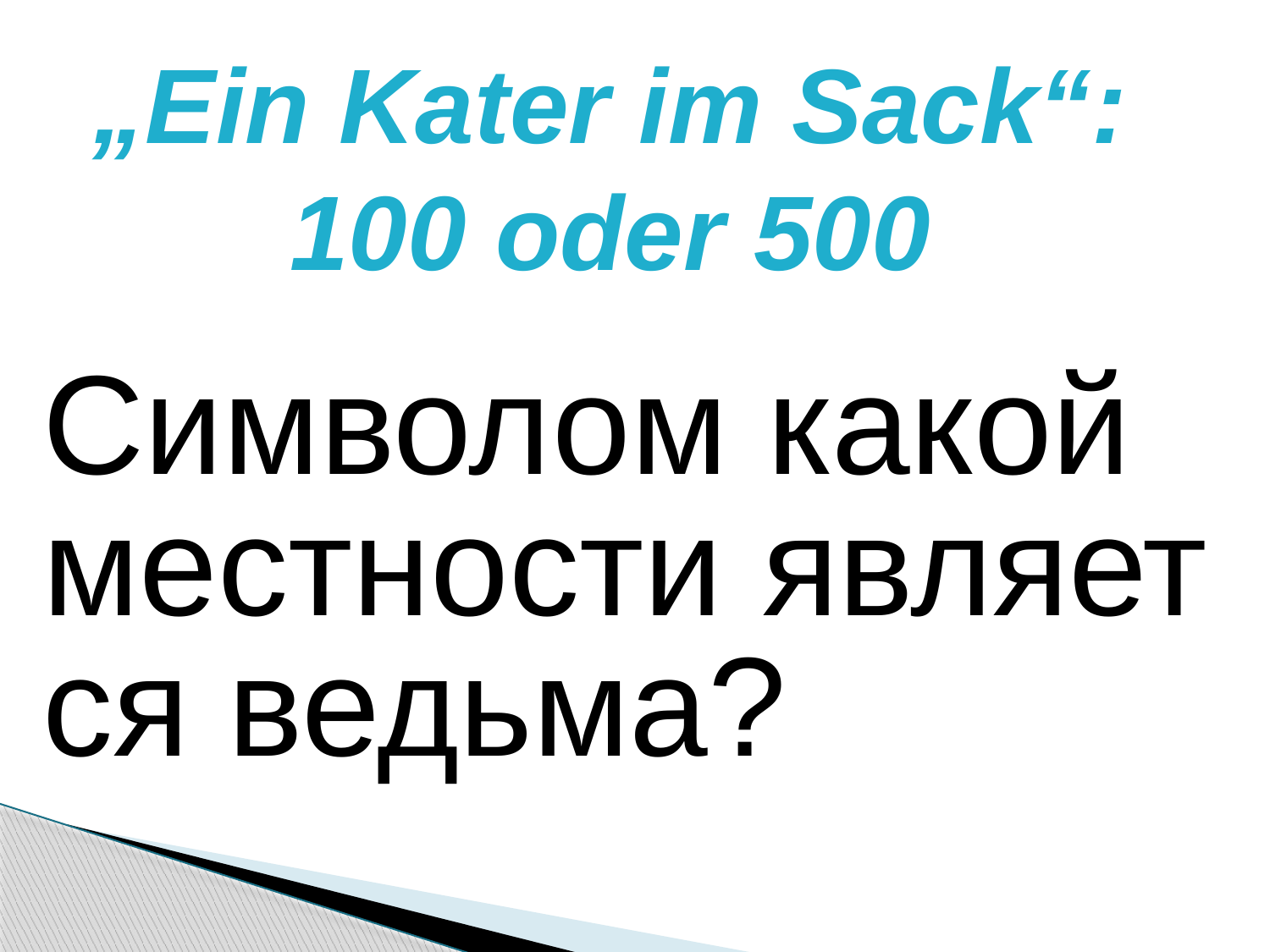

„Ein Kater im Sack“: 100 oder 500
Символом какой местности является ведьма?